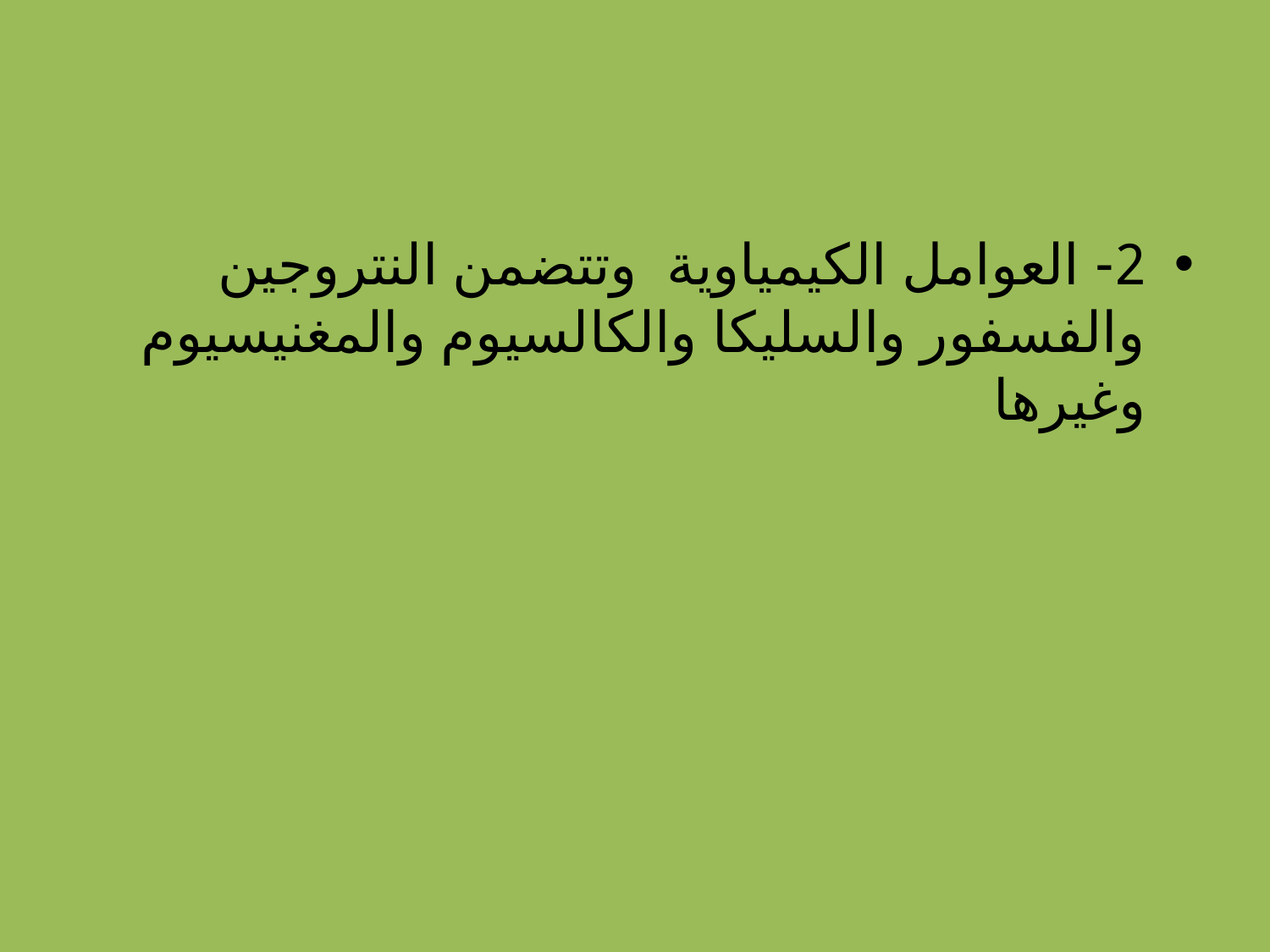

#
2- العوامل الكيمياوية  وتتضمن النتروجين والفسفور والسليكا والكالسيوم والمغنيسيوم وغيرها